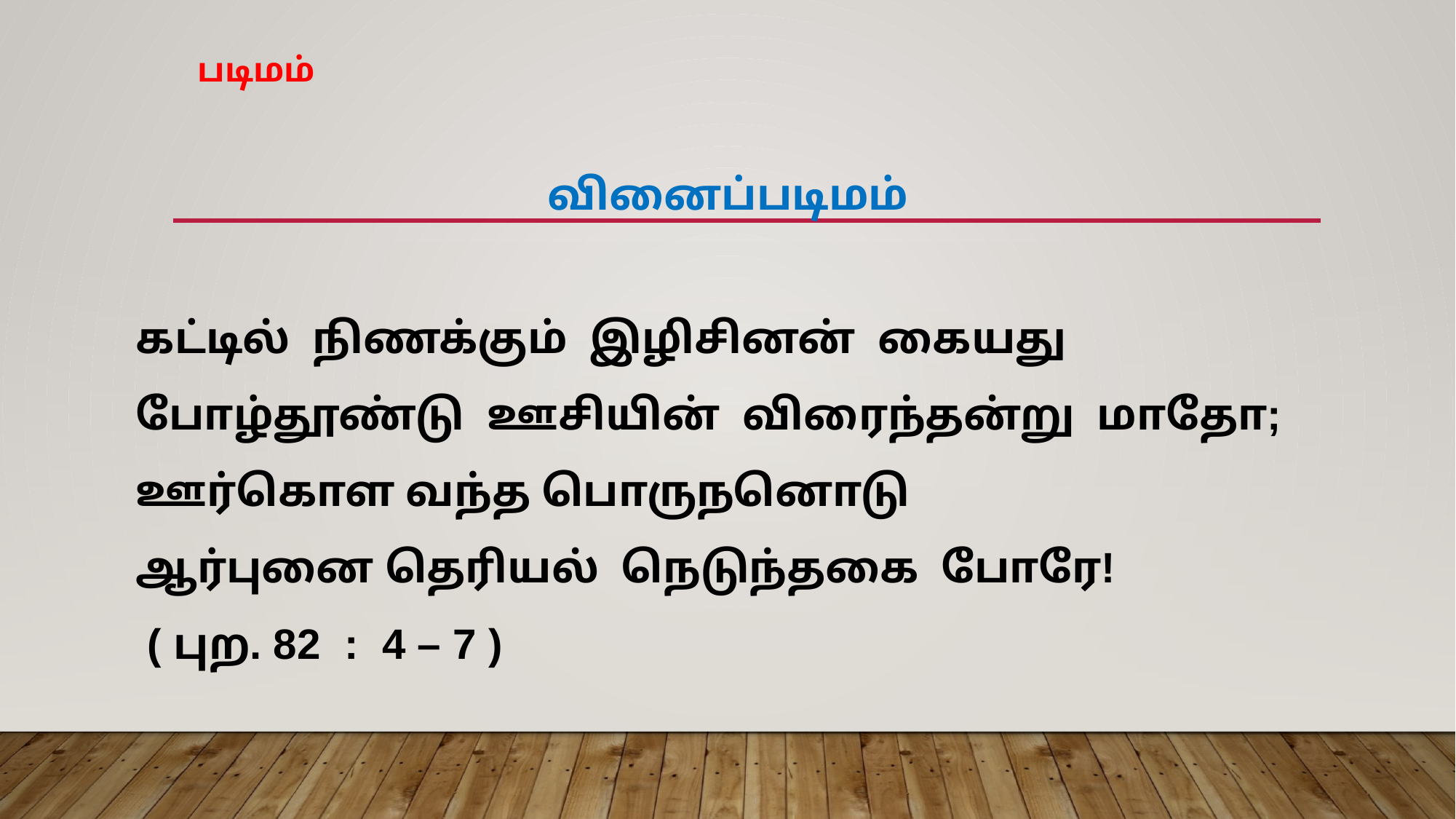

# படிமம்
வினைப்படிமம்
கட்டில்  நிணக்கும்  இழிசினன்  கையது
போழ்தூண்டு  ஊசியின்  விரைந்தன்று  மாதோ;
ஊர்கொள வந்த பொருநனொடு
ஆர்புனை தெரியல்  நெடுந்தகை  போரே!
 ( புற. 82  :  4 – 7 )